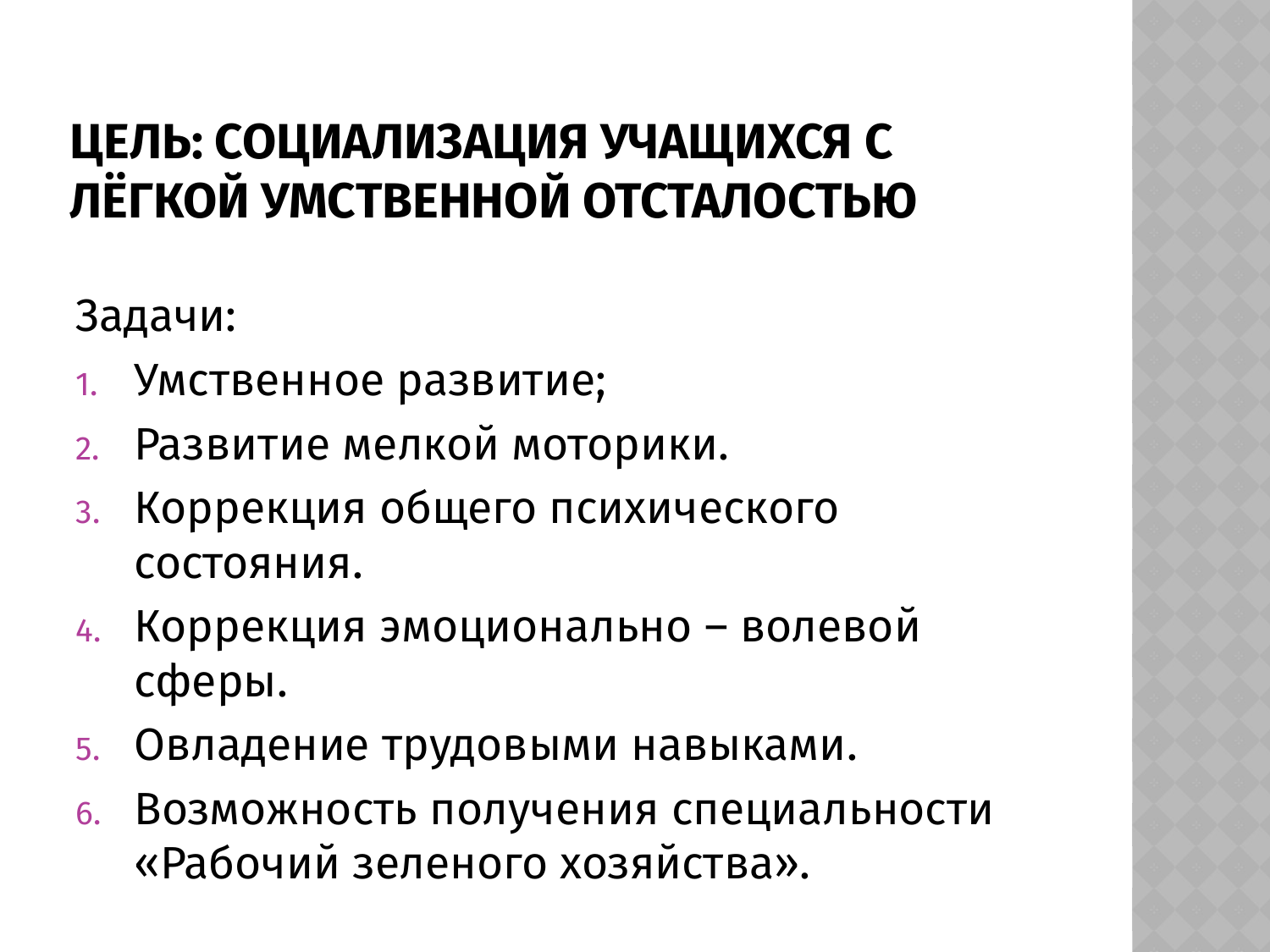

# Цель: социализация учащихся с лёгкой умственной отсталостью

Задачи:
Умственное развитие;
Развитие мелкой моторики.
Коррекция общего психического состояния.
Коррекция эмоционально – волевой сферы.
Овладение трудовыми навыками.
Возможность получения специальности «Рабочий зеленого хозяйства».